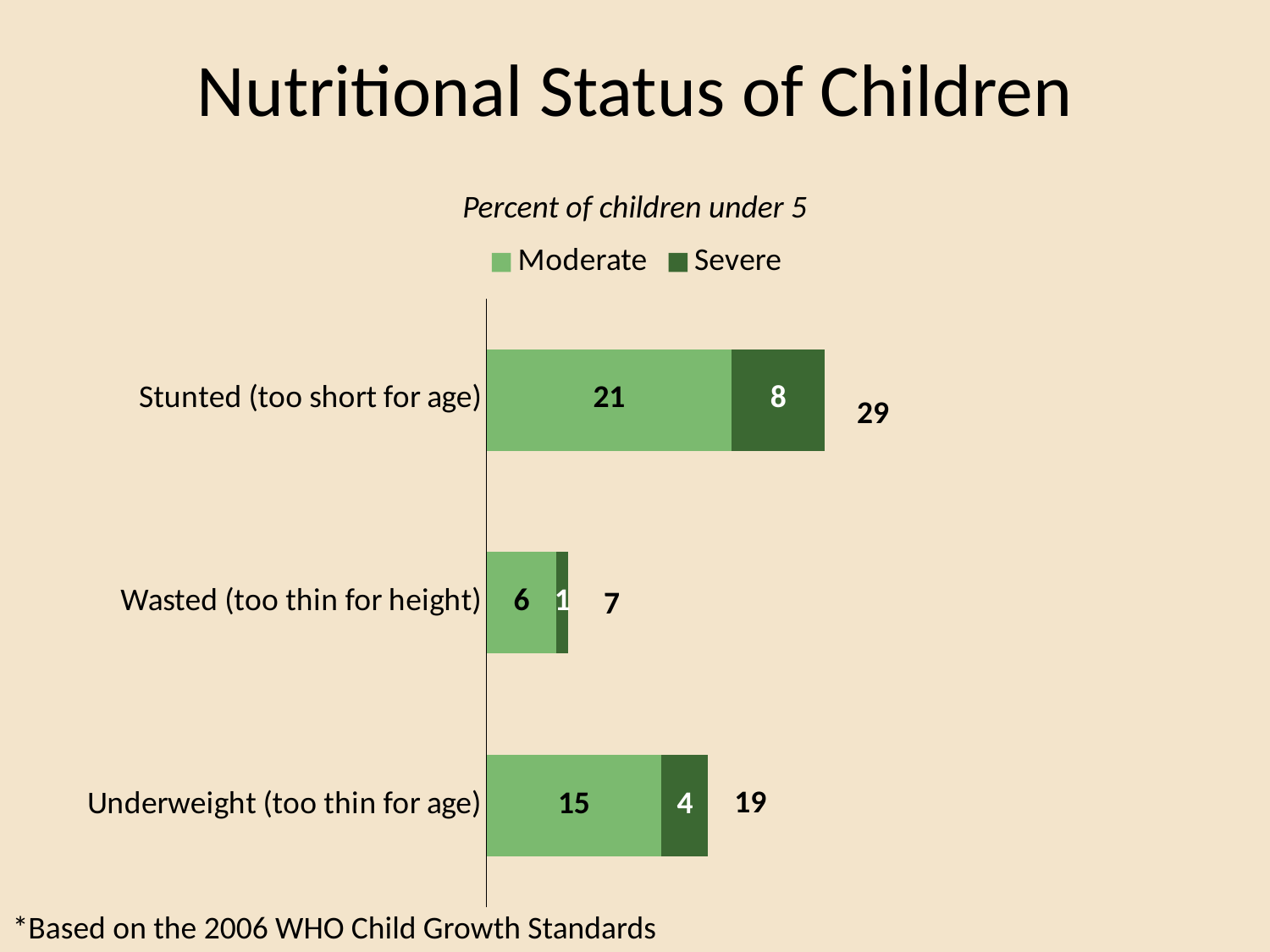

# Nutritional Status of Children
Percent of children under 5

### Chart

| Category | Moderate | Severe |
|---|---|---|
| Underweight (too thin for age) | 15.0 | 4.0 |
| Wasted (too thin for height) | 6.0 | 1.0 |
| Stunted (too short for age) | 21.0 | 8.0 |
29
7
19
*Based on the 2006 WHO Child Growth Standards